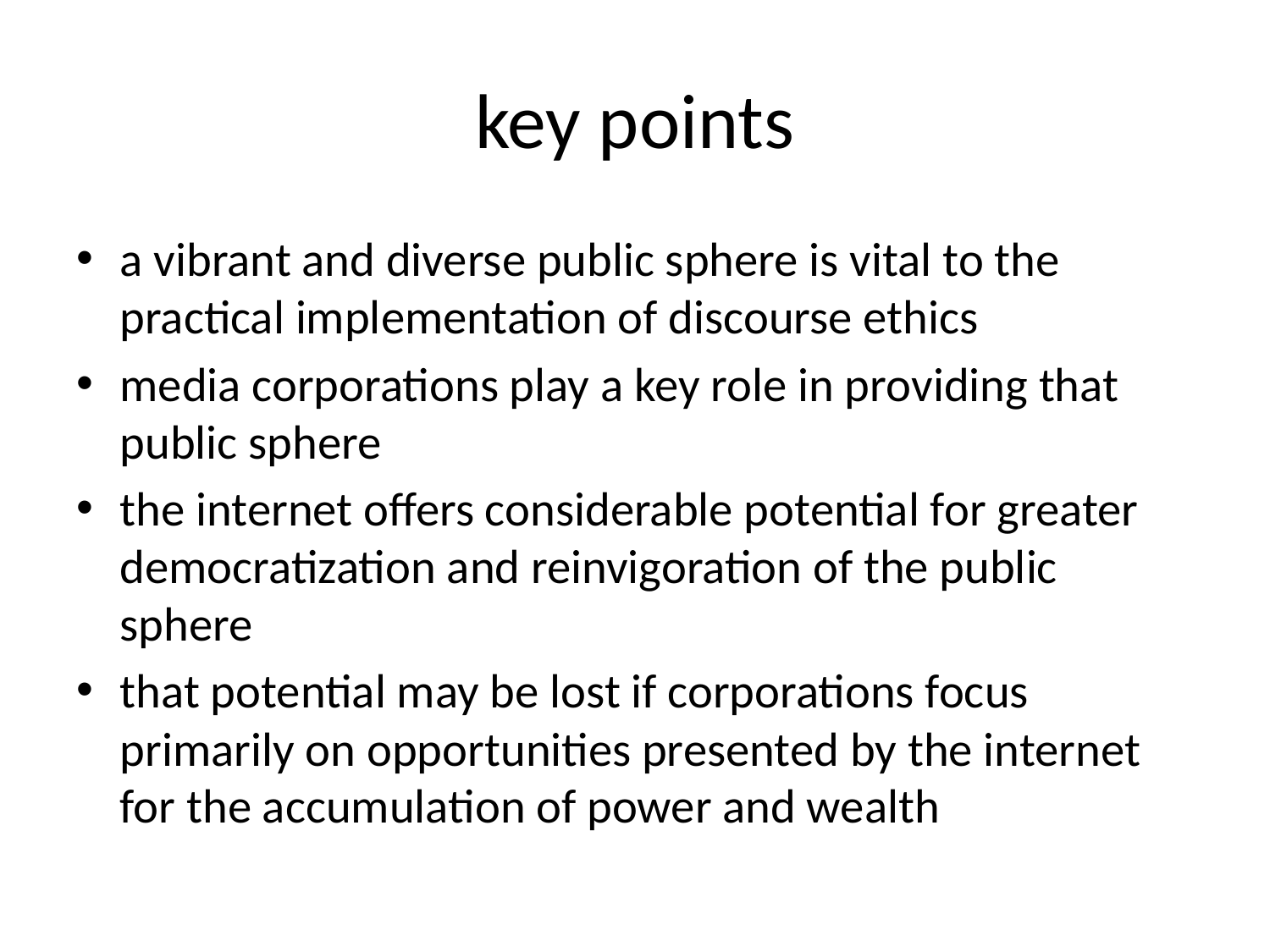

# key points
a vibrant and diverse public sphere is vital to the practical implementation of discourse ethics
media corporations play a key role in providing that public sphere
the internet offers considerable potential for greater democratization and reinvigoration of the public sphere
that potential may be lost if corporations focus primarily on opportunities presented by the internet for the accumulation of power and wealth